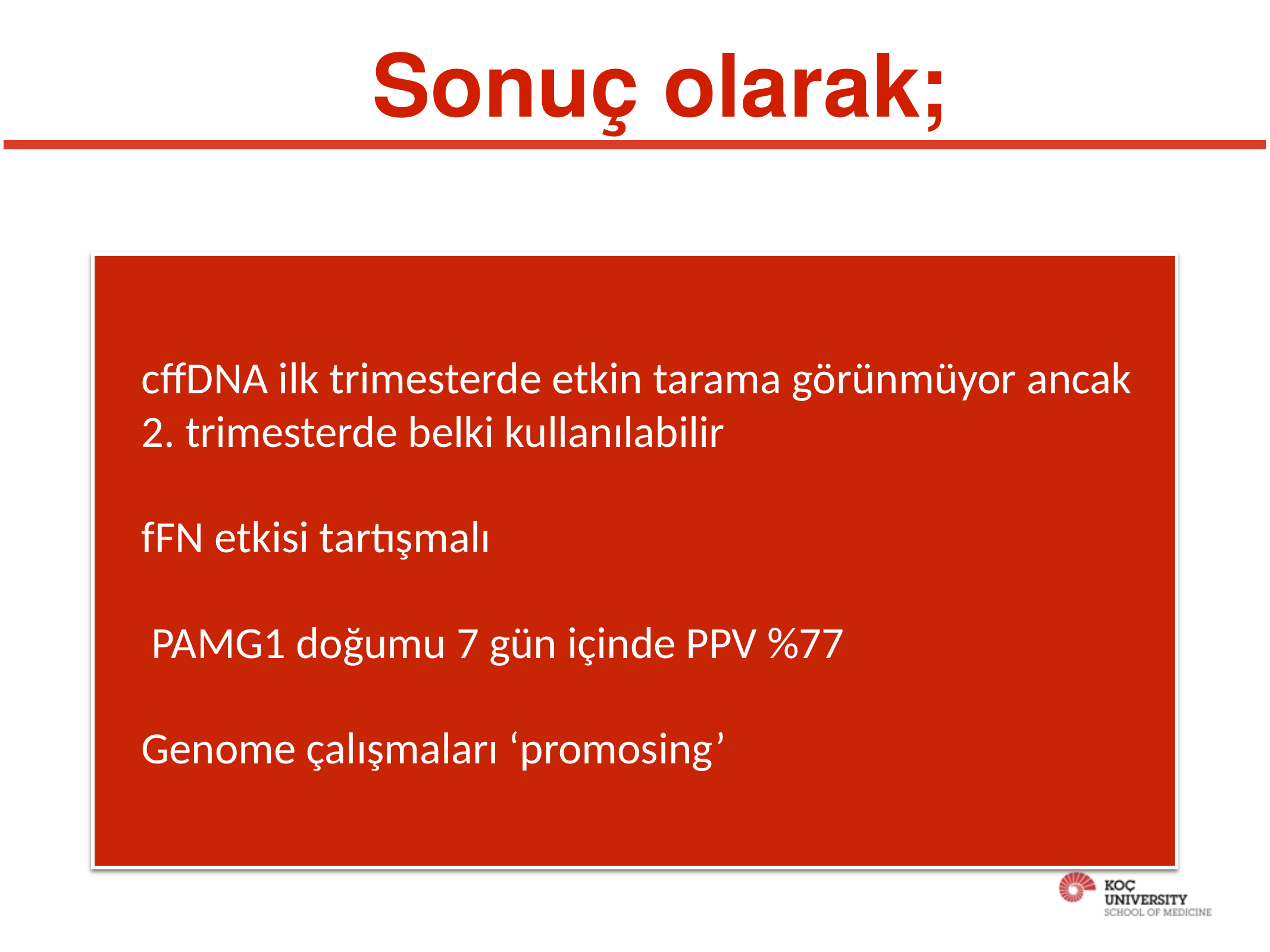

# Sonuç olarak;
cffDNA ilk trimesterde etkin tarama görünmüyor ancak 2. trimesterde belki kullanılabilir
fFN etkisi tartışmalı
 PAMG1 doğumu 7 gün içinde PPV %77
Genome çalışmaları ‘promosing’